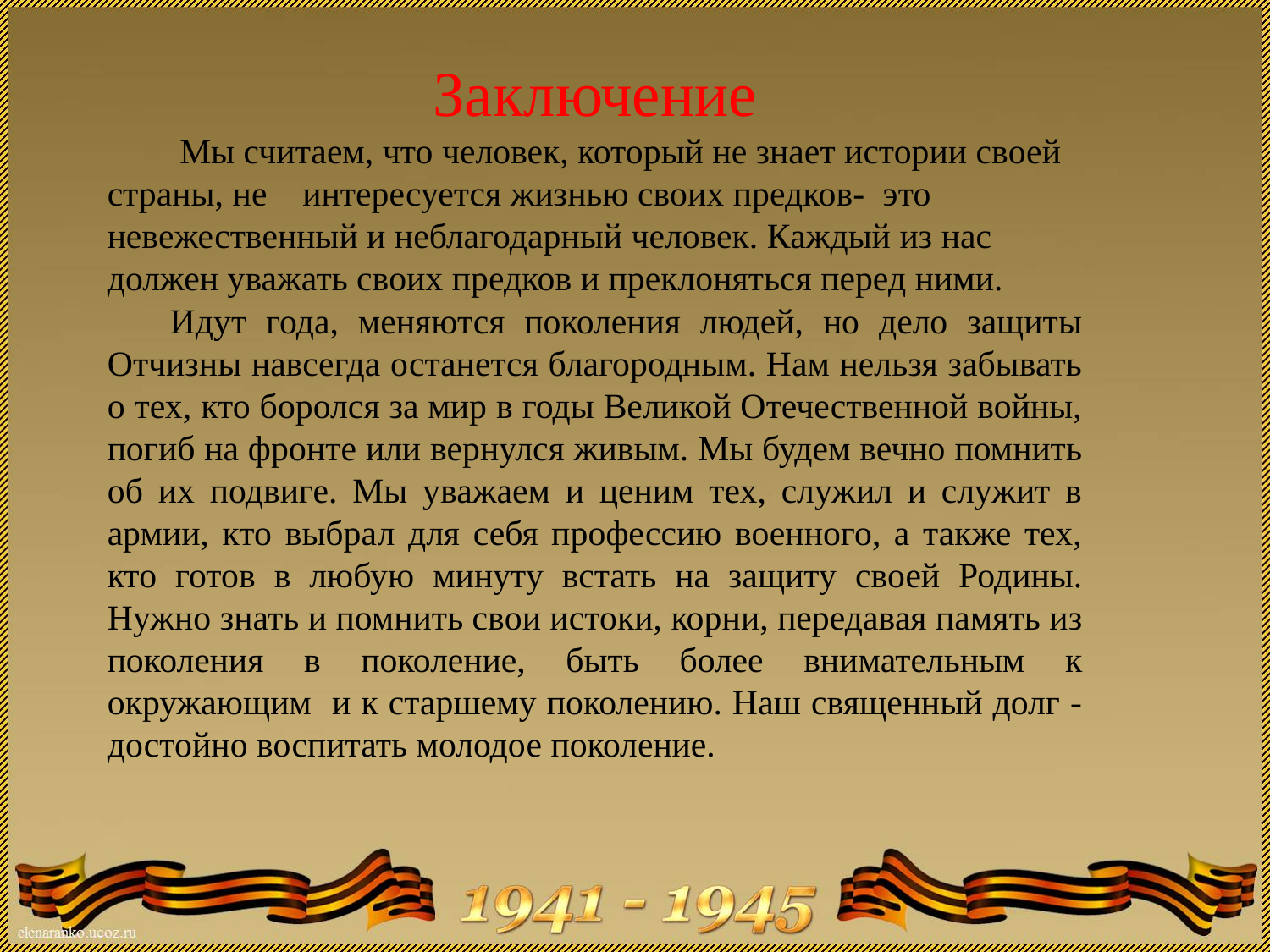

Заключение
         Мы считаем, что человек, который не знает истории своей страны, не    интересуется жизнью своих предков- ­ это невежественный и неблагодарный человек. Каждый из нас должен уважать своих предков и преклоняться перед ними.
Идут года, меняются поколения людей, но дело защиты Отчизны навсегда останется благородным. Нам нельзя забывать о тех, кто боролся за мир в годы Великой Отечественной войны, погиб на фронте или вернулся живым. Мы будем вечно помнить об их подвиге. Мы уважаем и ценим тех, служил и служит в армии, кто выбрал для себя профессию военного, а также тех, кто готов в любую минуту встать на защиту своей Родины. Нужно знать и помнить свои истоки, корни, передавая память из поколения в поколение, быть более внимательным к окружающим  и к старшему поколению. Наш священный долг - достойно воспитать молодое поколение.